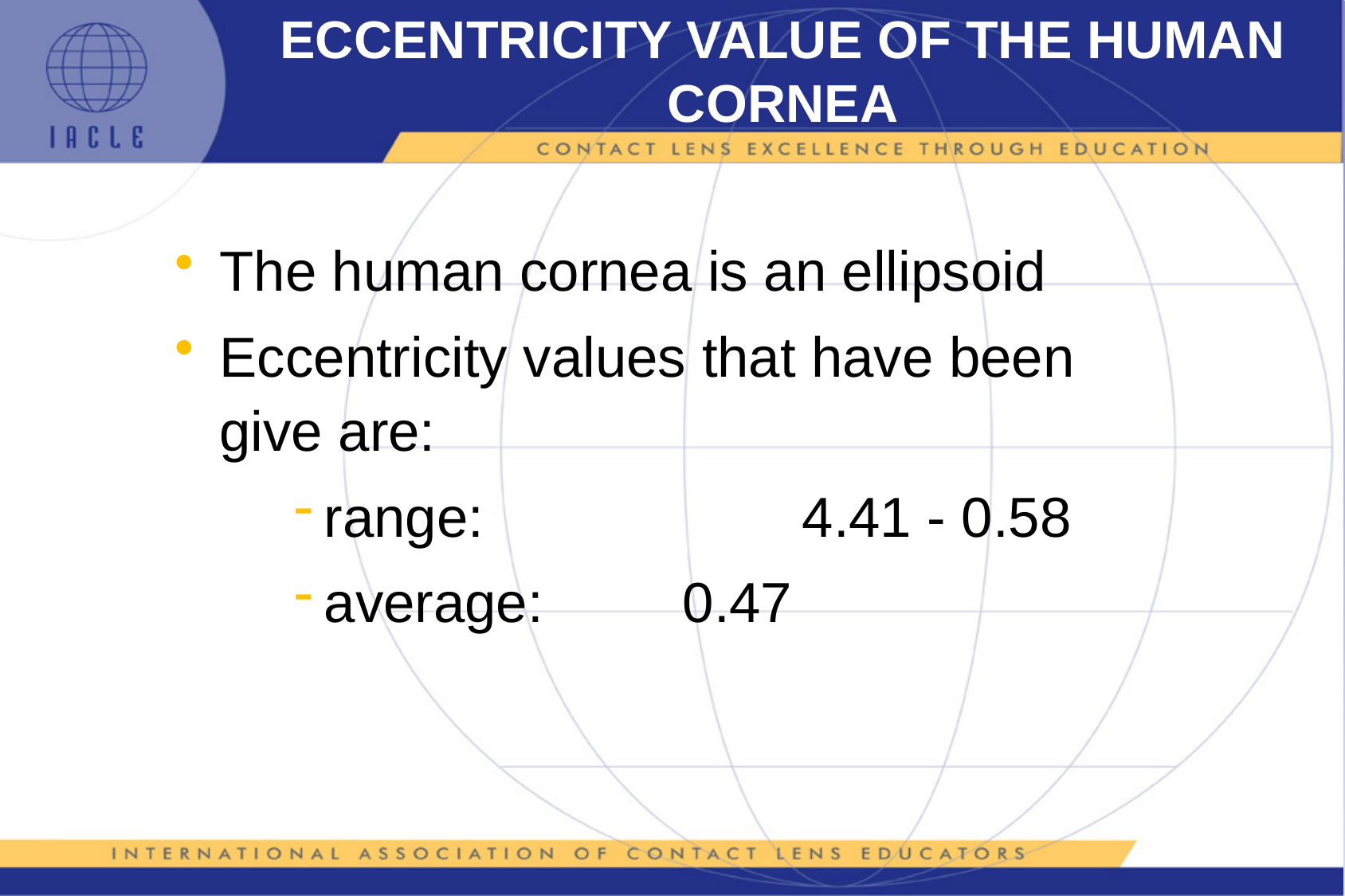

# ECCENTRICITY VALUE OF THE HUMAN CORNEA
The human cornea is an ellipsoid
Eccentricity values that have been give are:
range:			4.41 - 0.58
average:		0.47